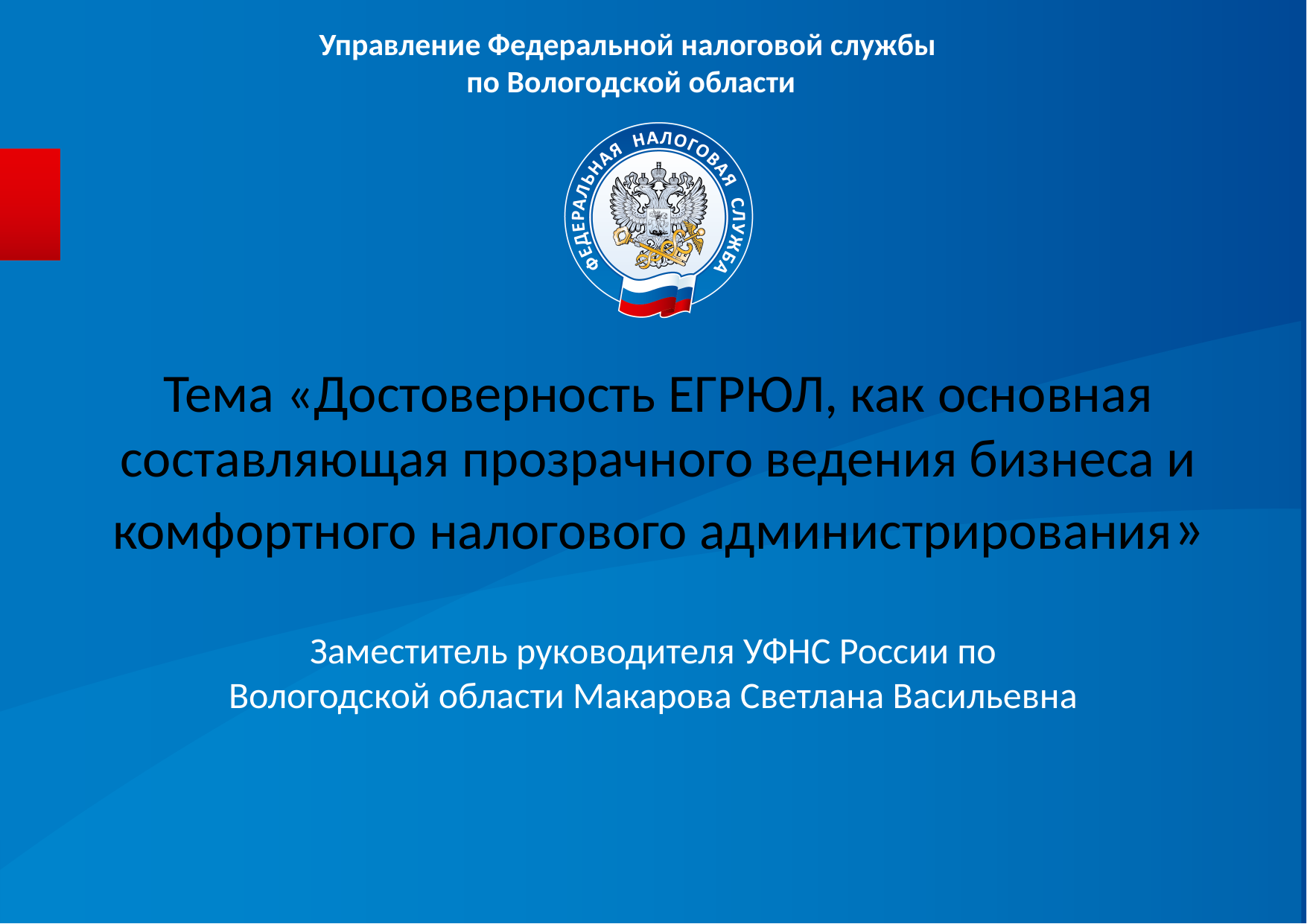

Управление Федеральной налоговой службы
по Вологодской области

# Тема «Достоверность ЕГРЮЛ, как основная составляющая прозрачного ведения бизнеса и комфортного налогового администрирования»
Заместитель руководителя УФНС России по Вологодской области Макарова Светлана Васильевна